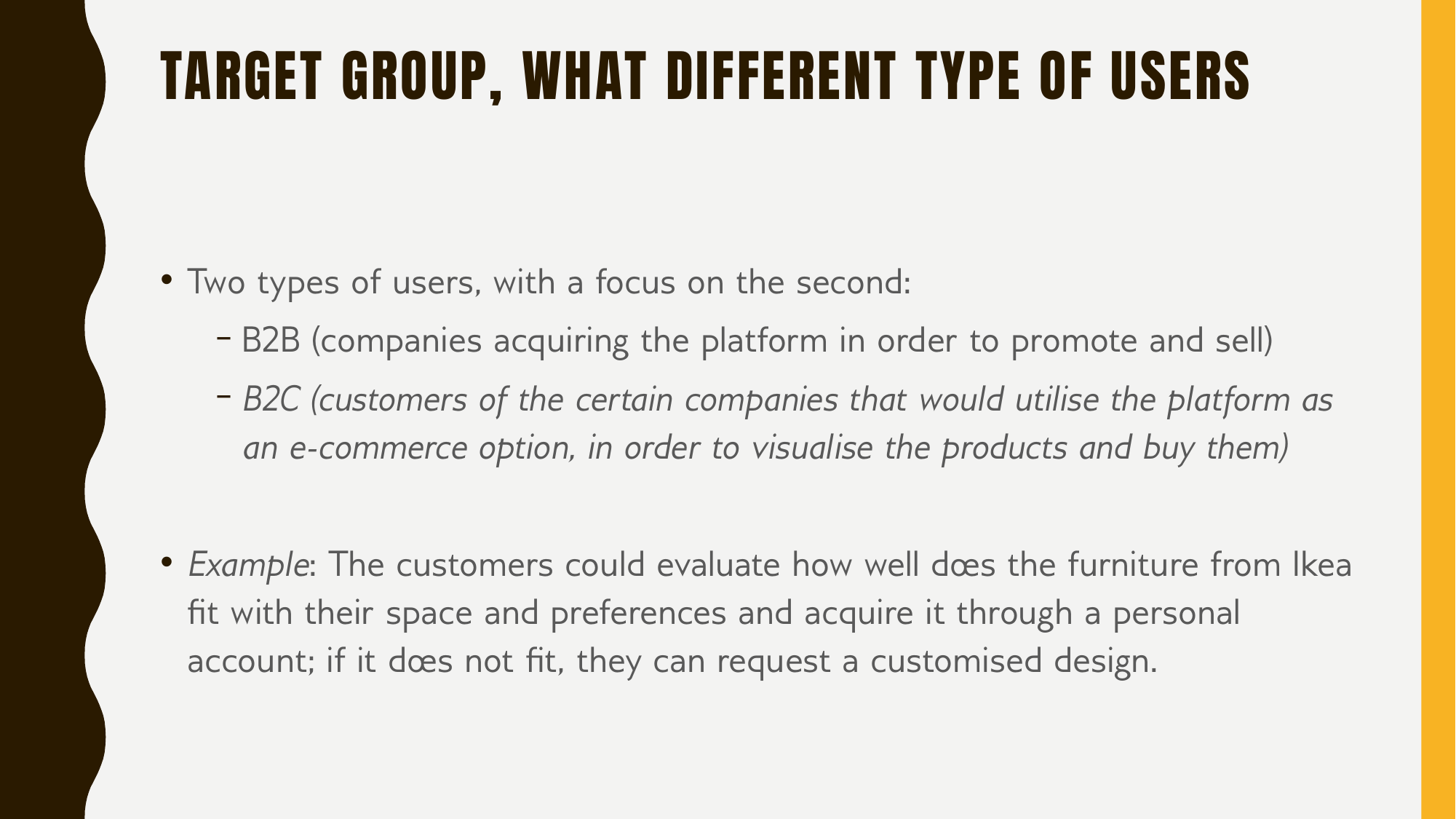

# Target group, what different type of users
Two types of users, with a focus on the second:
B2B (companies acquiring the platform in order to promote and sell)
B2C (customers of the certain companies that would utilise the platform as an e-commerce option, in order to visualise the products and buy them)

Example: The customers could evaluate how well does the furniture from Ikea fit with their space and preferences and acquire it through a personal account; if it does not fit, they can request a customised design.